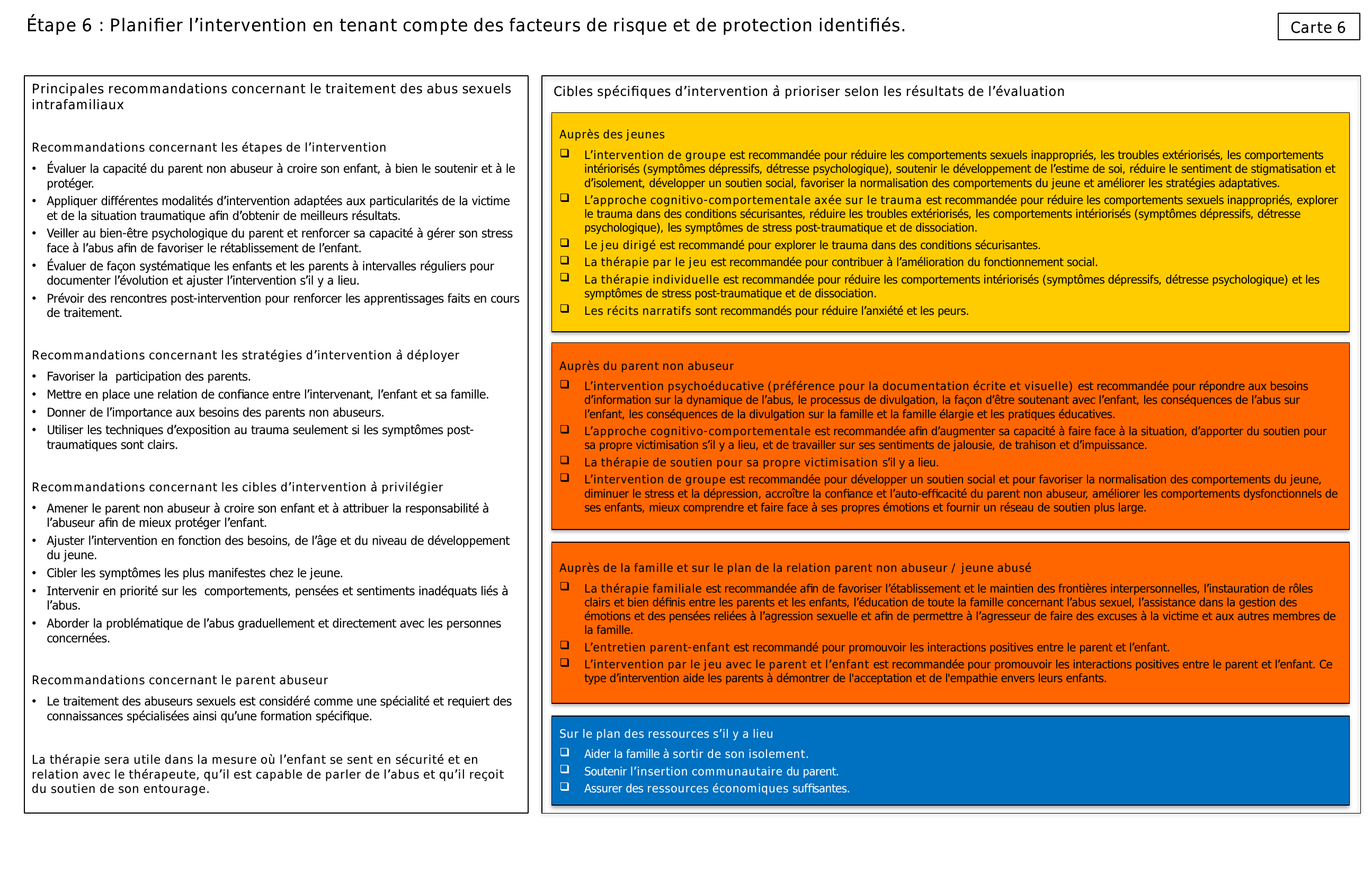

Étape 6 : Planifier l’intervention en tenant compte des facteurs de risque et de protection identifiés.
Carte 6

Principales recommandations concernant le traitement des abus sexuels intrafamiliaux

Recommandations concernant les étapes de l’intervention
Évaluer la capacité du parent non abuseur à croire son enfant, à bien le soutenir et à le protéger.
Appliquer différentes modalités d’intervention adaptées aux particularités de la victime et de la situation traumatique afin d’obtenir de meilleurs résultats.
Veiller au bien-être psychologique du parent et renforcer sa capacité à gérer son stress face à l’abus afin de favoriser le rétablissement de l’enfant.
Évaluer de façon systématique les enfants et les parents à intervalles réguliers pour  documenter l’évolution et ajuster l’intervention s’il y a lieu.
Prévoir des rencontres post-intervention pour renforcer les apprentissages faits en cours de traitement.

Recommandations concernant les stratégies d’intervention à déployer
Favoriser la  participation des parents.
Mettre en place une relation de confiance entre l’intervenant, l’enfant et sa famille.
Donner de l’importance aux besoins des parents non abuseurs.
Utiliser les techniques d’exposition au trauma seulement si les symptômes post-traumatiques sont clairs.

Recommandations concernant les cibles d’intervention à privilégier
Amener le parent non abuseur à croire son enfant et à attribuer la responsabilité à l’abuseur afin de mieux protéger l’enfant.
Ajuster l’intervention en fonction des besoins, de l’âge et du niveau de développement du jeune.
Cibler les symptômes les plus manifestes chez le jeune.
Intervenir en priorité sur les  comportements, pensées et sentiments inadéquats liés à l’abus.
Aborder la problématique de l’abus graduellement et directement avec les personnes concernées.

Recommandations concernant le parent abuseur
Le traitement des abuseurs sexuels est considéré comme une spécialité et requiert des connaissances spécialisées ainsi qu’une formation spécifique.

La thérapie sera utile dans la mesure où l’enfant se sent en sécurité et en relation avec le thérapeute, qu’il est capable de parler de l’abus et qu’il reçoit du soutien de son entourage.

Cibles spécifiques d’intervention à prioriser selon les résultats de l’évaluation
Auprès des jeunes
L’intervention de groupe est recommandée pour réduire les comportements sexuels inappropriés, les troubles extériorisés, les comportements intériorisés (symptômes dépressifs, détresse psychologique), soutenir le développement de l’estime de soi, réduire le sentiment de stigmatisation et d’isolement, développer un soutien social, favoriser la normalisation des comportements du jeune et améliorer les stratégies adaptatives.
L’approche cognitivo-comportementale axée sur le trauma est recommandée pour réduire les comportements sexuels inappropriés, explorer le trauma dans des conditions sécurisantes, réduire les troubles extériorisés, les comportements intériorisés (symptômes dépressifs, détresse psychologique), les symptômes de stress post-traumatique et de dissociation.
Le jeu dirigé est recommandé pour explorer le trauma dans des conditions sécurisantes.
La thérapie par le jeu est recommandée pour contribuer à l’amélioration du fonctionnement social.
La thérapie individuelle est recommandée pour réduire les comportements intériorisés (symptômes dépressifs, détresse psychologique) et les symptômes de stress post-traumatique et de dissociation.
Les récits narratifs sont recommandés pour réduire l’anxiété et les peurs.
Auprès du parent non abuseur
L’intervention psychoéducative (préférence pour la documentation écrite et visuelle) est recommandée pour répondre aux besoins d’information sur la dynamique de l’abus, le processus de divulgation, la façon d’être soutenant avec l’enfant, les conséquences de l’abus sur l’enfant, les conséquences de la divulgation sur la famille et la famille élargie et les pratiques éducatives.
L’approche cognitivo-comportementale est recommandée afin d’augmenter sa capacité à faire face à la situation, d’apporter du soutien pour sa propre victimisation s’il y a lieu, et de travailler sur ses sentiments de jalousie, de trahison et d’impuissance.
La thérapie de soutien pour sa propre victimisation s’il y a lieu.
L’intervention de groupe est recommandée pour développer un soutien social et pour favoriser la normalisation des comportements du jeune,  diminuer le stress et la dépression, accroître la confiance et l’auto-efficacité du parent non abuseur, améliorer les comportements dysfonctionnels de ses enfants, mieux comprendre et faire face à ses propres émotions et fournir un réseau de soutien plus large.
Auprès de la famille et sur le plan de la relation parent non abuseur / jeune abusé
La thérapie familiale est recommandée afin de favoriser l’établissement et le maintien des frontières interpersonnelles, l’instauration de rôles clairs et bien définis entre les parents et les enfants, l’éducation de toute la famille concernant l’abus sexuel, l’assistance dans la gestion des émotions et des pensées reliées à l’agression sexuelle et afin de permettre à l’agresseur de faire des excuses à la victime et aux autres membres de la famille.
L’entretien parent-enfant est recommandé pour promouvoir les interactions positives entre le parent et l’enfant.
L’intervention par le jeu avec le parent et l’enfant est recommandée pour promouvoir les interactions positives entre le parent et l’enfant. Ce type d’intervention aide les parents à démontrer de l'acceptation et de l'empathie envers leurs enfants.
Sur le plan des ressources s’il y a lieu
Aider la famille à sortir de son isolement.
Soutenir l’insertion communautaire du parent.
Assurer des ressources économiques suffisantes.